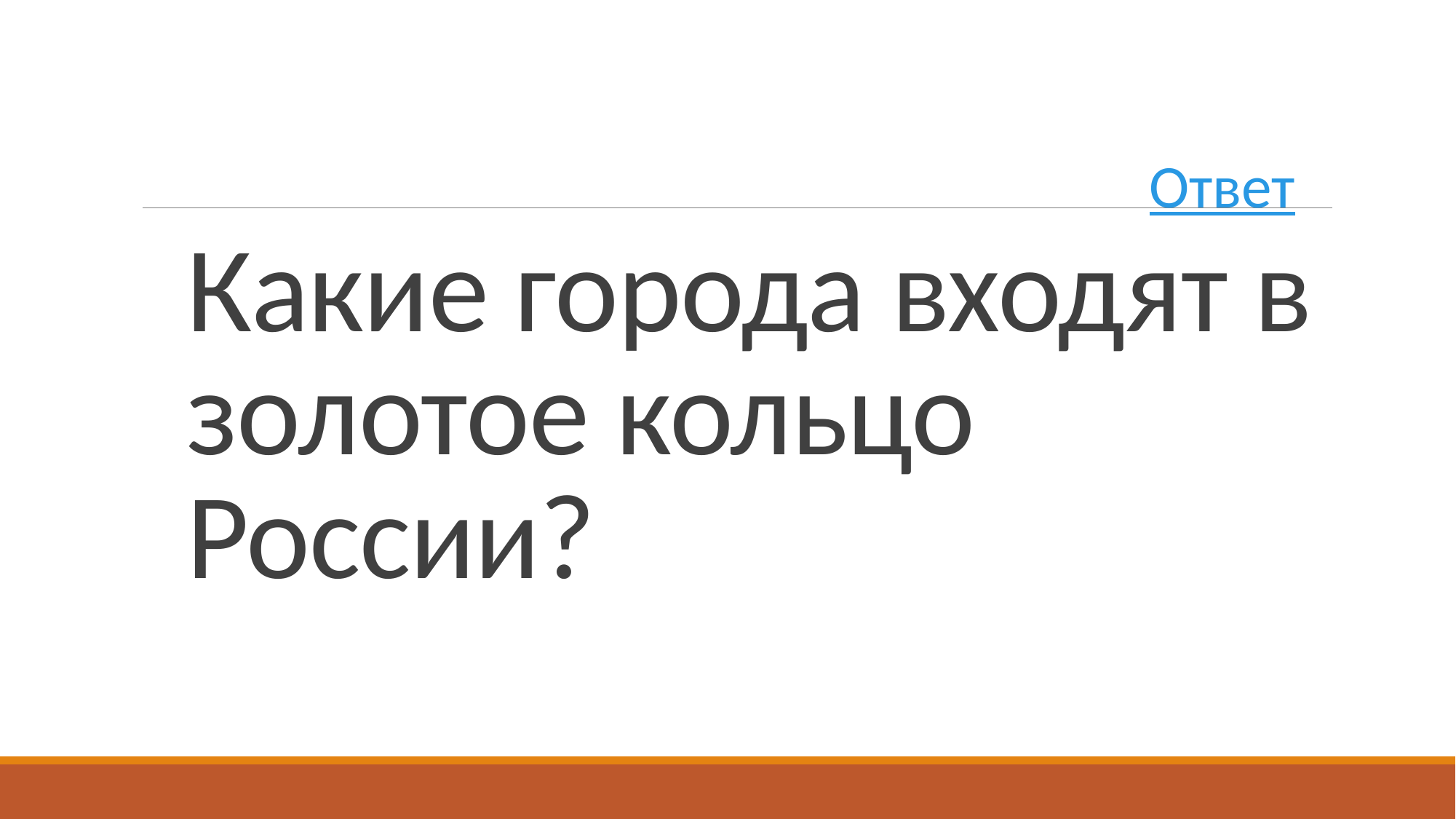

Ответ

# Какие города входят в золотое кольцо России?